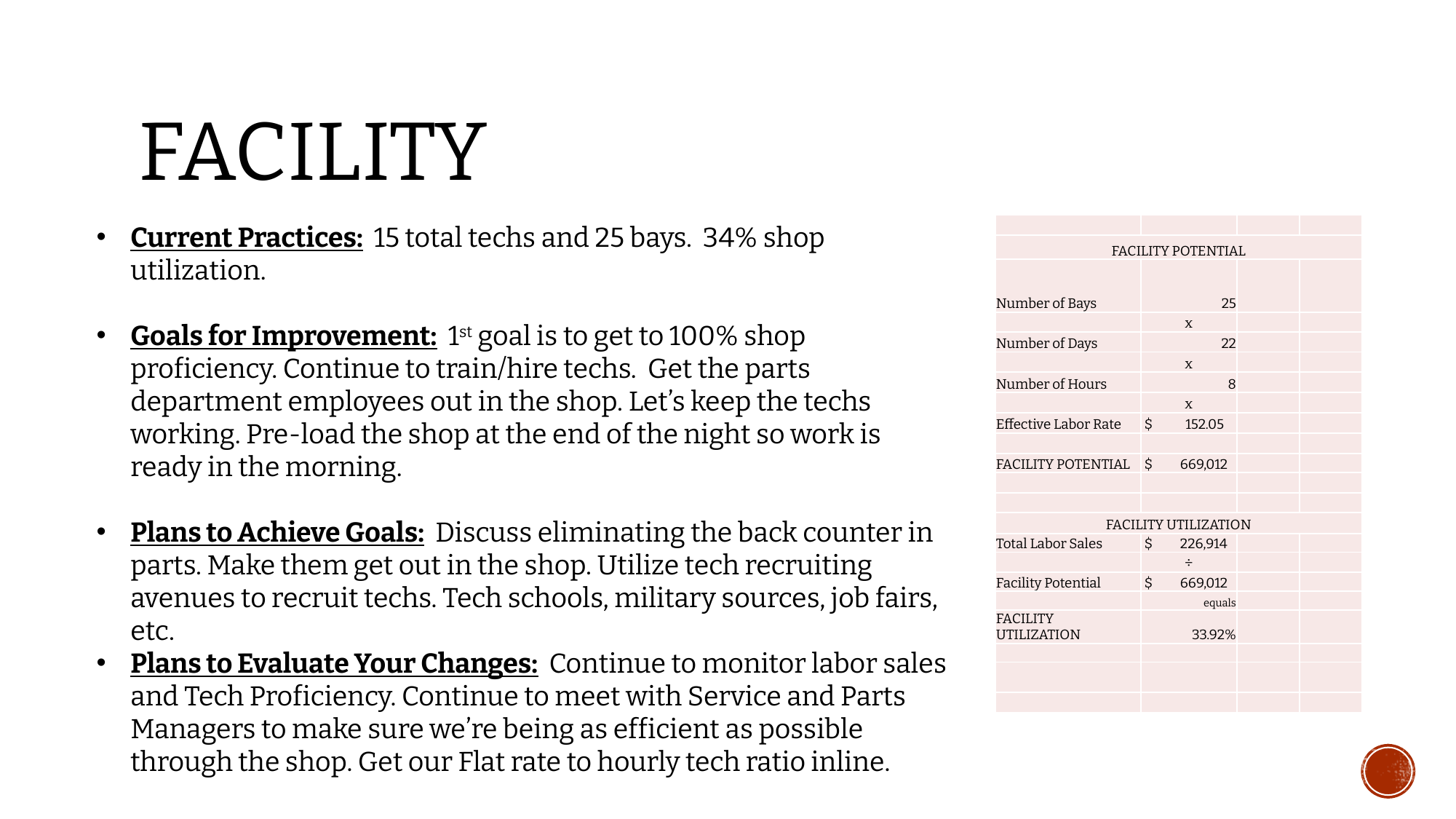

# Facility
Current Practices:  15 total techs and 25 bays.  34% shop utilization.

Goals for Improvement:  1st goal is to get to 100% shop proficiency. Continue to train/hire techs.  Get the parts department employees out in the shop. Let’s keep the techs working. Pre-load the shop at the end of the night so work is ready in the morning.

Plans to Achieve Goals:  Discuss eliminating the back counter in parts. Make them get out in the shop. Utilize tech recruiting avenues to recruit techs. Tech schools, military sources, job fairs, etc.
Plans to Evaluate Your Changes:  Continue to monitor labor sales and Tech Proficiency. Continue to meet with Service and Parts Managers to make sure we’re being as efficient as possible through the shop. Get our Flat rate to hourly tech ratio inline.
|  |  |  |  |
| --- | --- | --- | --- |
| FACILITY POTENTIAL |  |  |  |
| Number of Bays | 25 |  |  |
|  | x |  |  |
| Number of Days | 22 |  |  |
|  | x |  |  |
| Number of Hours | 8 |  |  |
|  | x |  |  |
| Effective Labor Rate | $ 152.05 |  |  |
|  |  |  |  |
| FACILITY POTENTIAL | $ 669,012 |  |  |
|  |  |  |  |
|  |  |  |  |
| FACILITY UTILIZATION |  |  |  |
| Total Labor Sales | $ 226,914 |  |  |
|  | ÷ |  |  |
| Facility Potential | $ 669,012 |  |  |
|  | equals |  |  |
| FACILITY UTILIZATION | 33.92% |  |  |
|  |  |  |  |
|  |  |  |  |
|  |  |  |  |